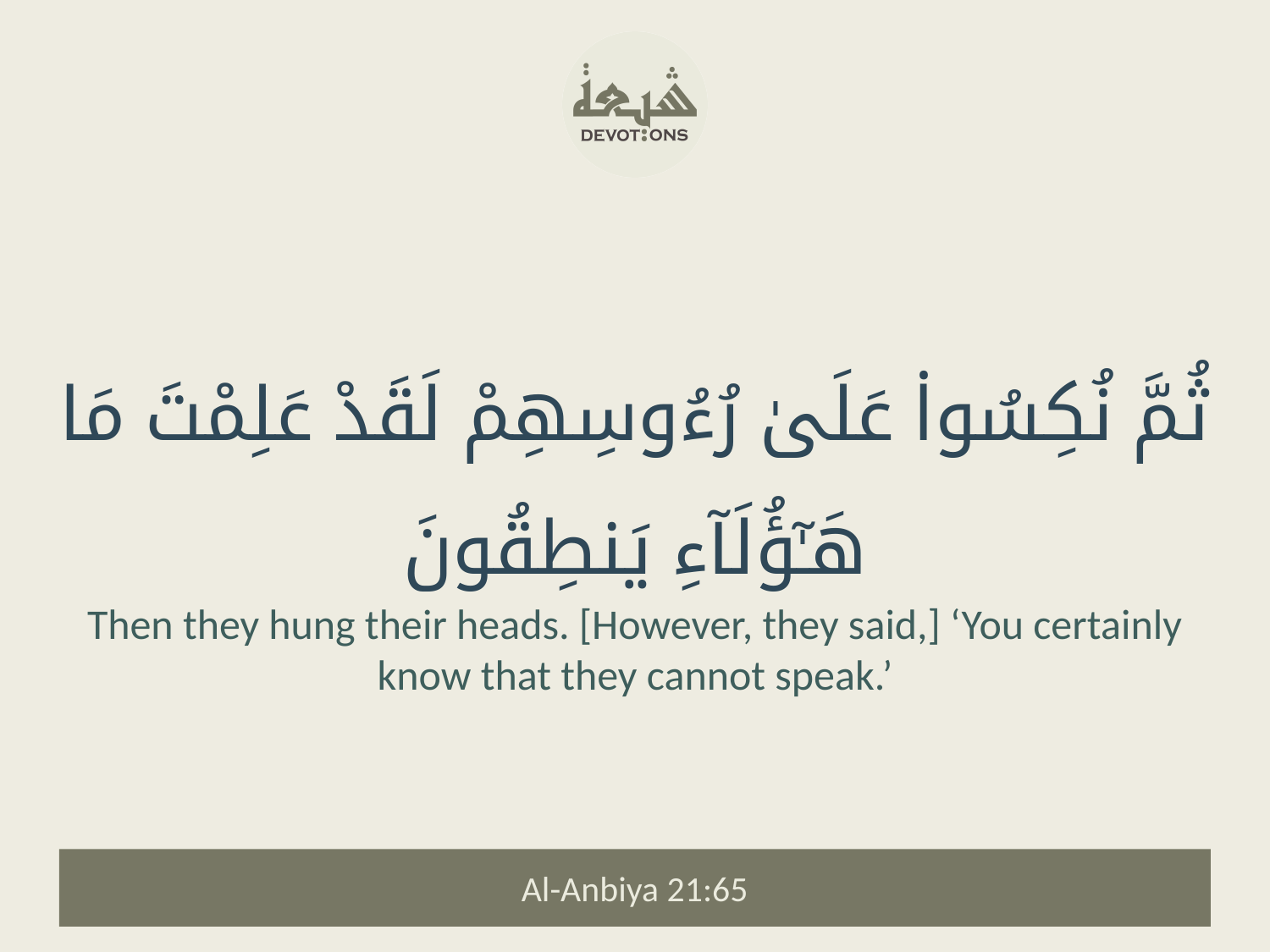

ثُمَّ نُكِسُوا۟ عَلَىٰ رُءُوسِهِمْ لَقَدْ عَلِمْتَ مَا هَـٰٓؤُلَآءِ يَنطِقُونَ
Then they hung their heads. [However, they said,] ‘You certainly know that they cannot speak.’
Al-Anbiya 21:65